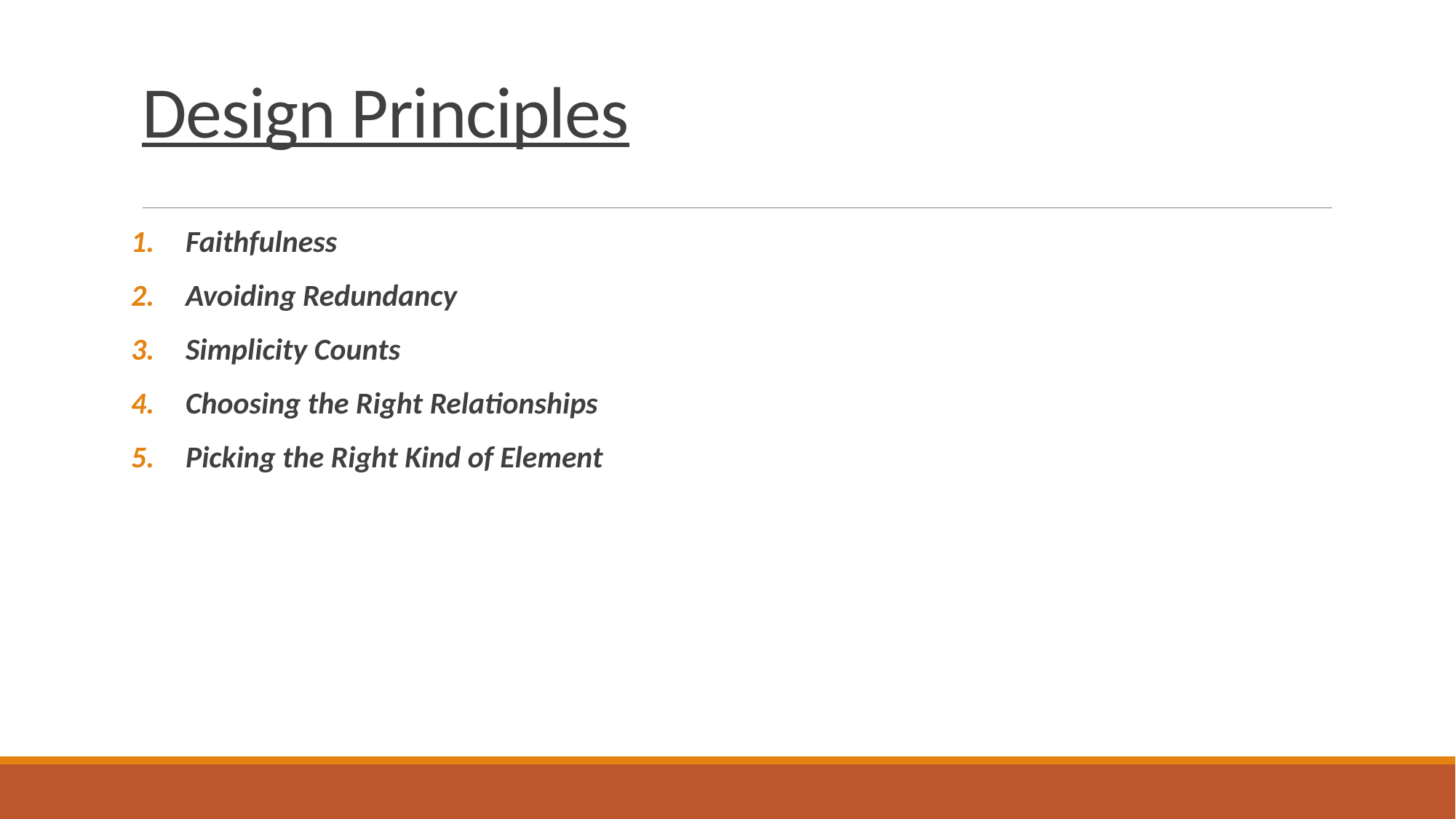

# Design Principles
Faithfulness
Avoiding Redundancy
Simplicity Counts
Choosing the Right Relationships
Picking the Right Kind of Element